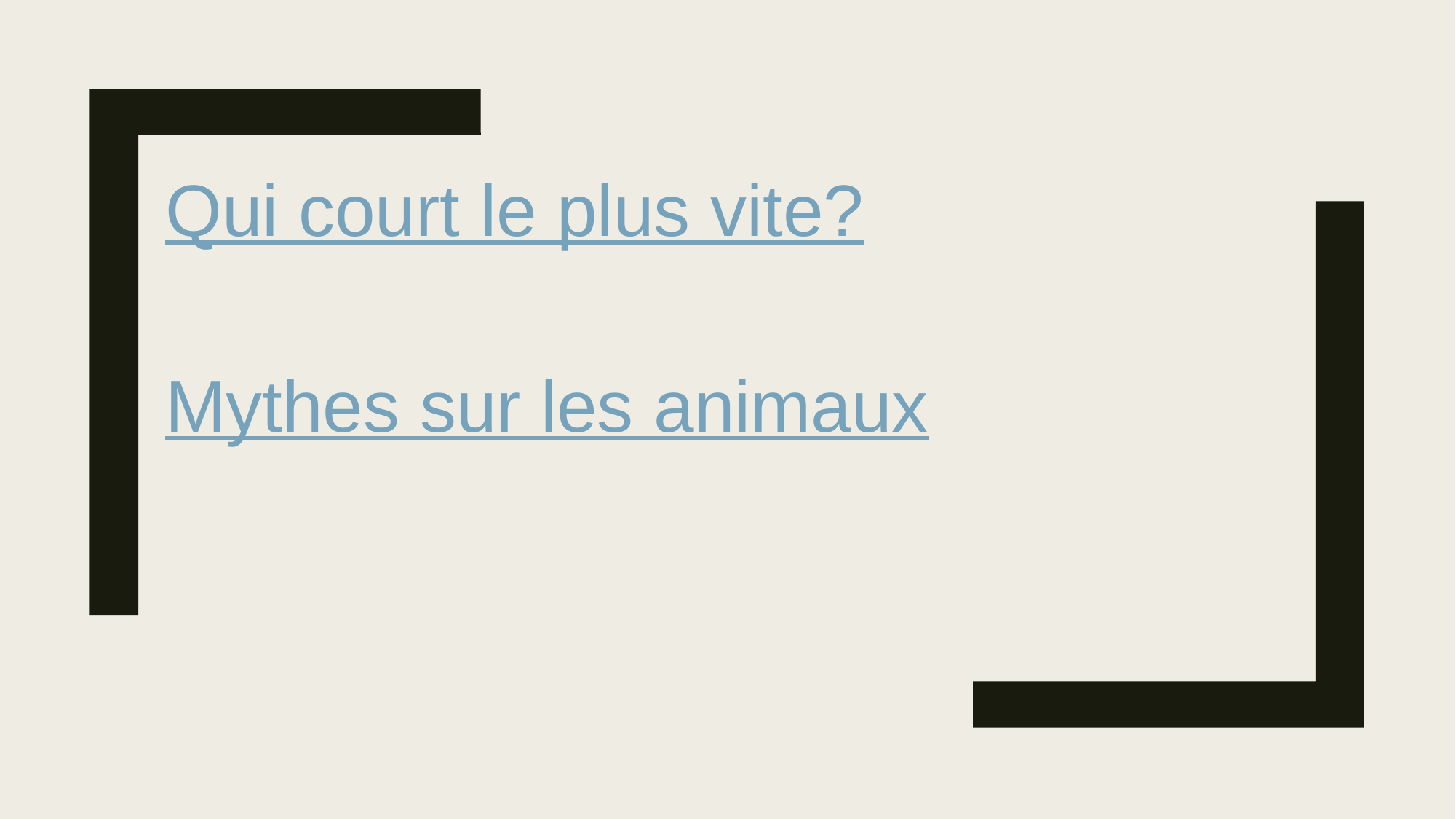

Qui court le plus vite?

Mythes sur les animaux